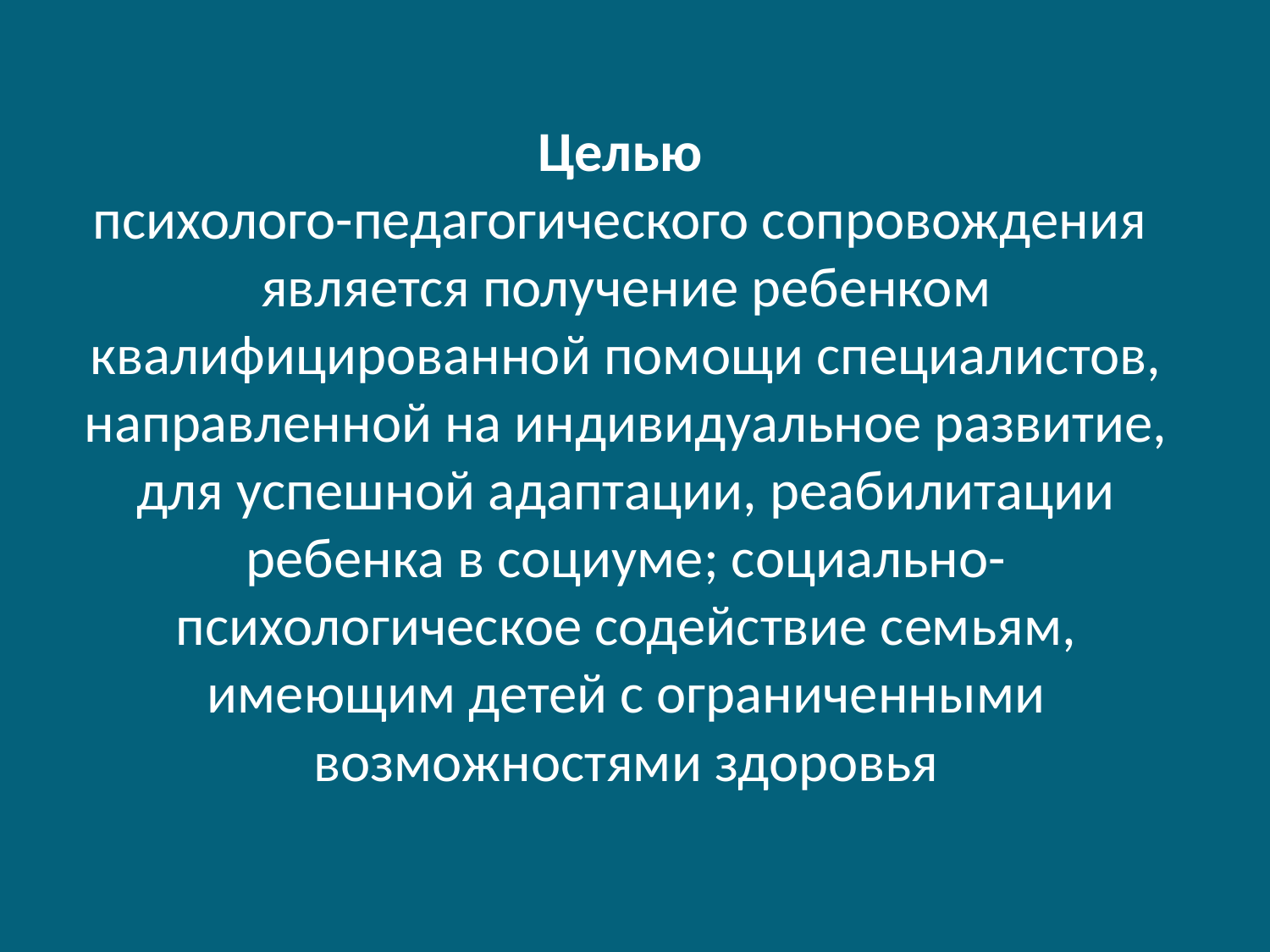

# Целью психолого-педагогического сопровождения  является получение ребенком квалифицированной помощи специалистов, направленной на индивидуальное развитие, для успешной адаптации, реабилитации ребенка в социуме; социально-психологическое содействие семьям, имеющим детей с ограниченными возможностями здоровья